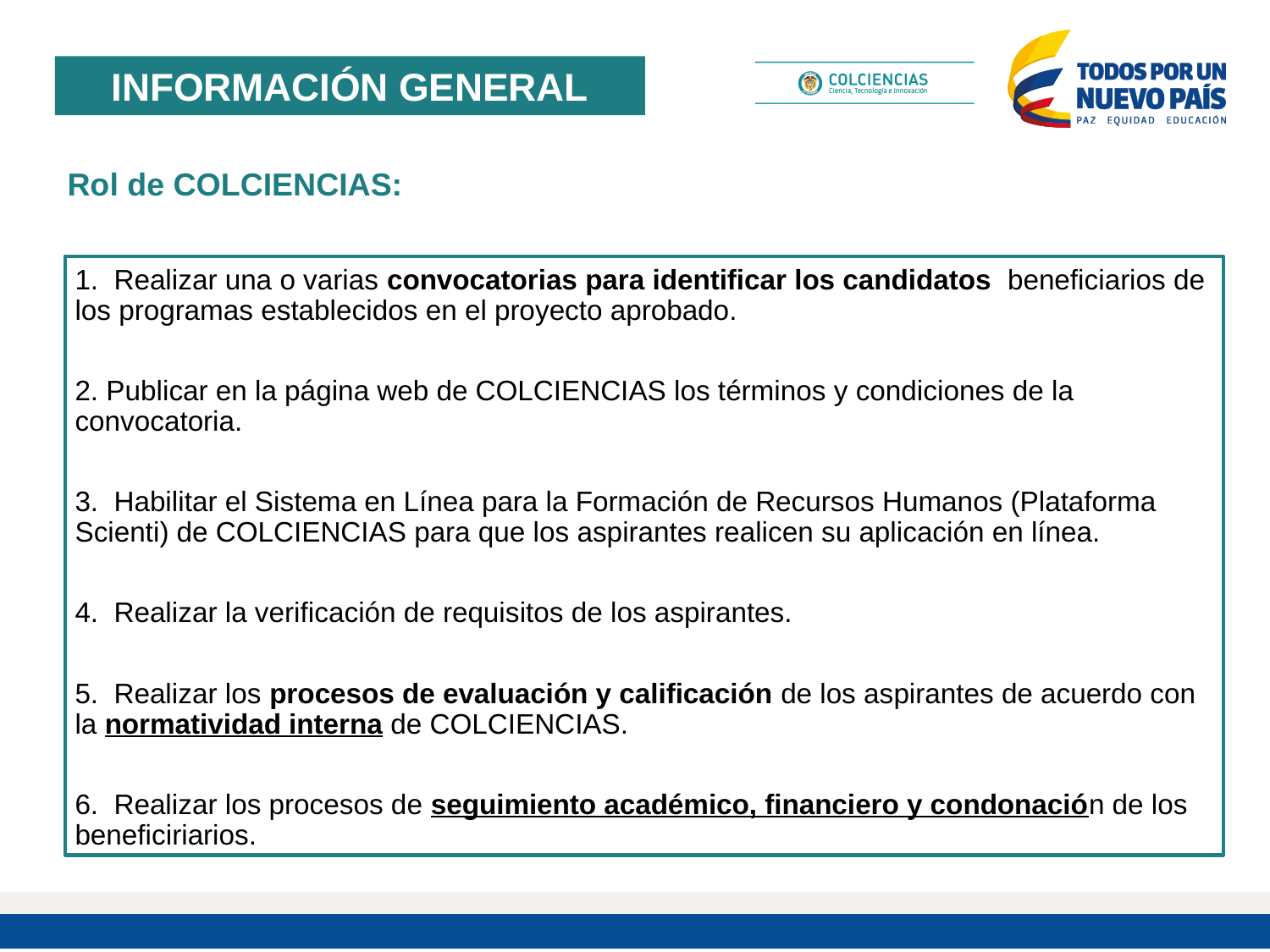

INFORMACIÓN GENERAL
Rol de COLCIENCIAS:

1.  Realizar una o varias convocatorias para identificar los candidatos  beneficiarios de los programas establecidos en el proyecto aprobado.

2. Publicar en la página web de COLCIENCIAS los términos y condiciones de la convocatoria.

3.  Habilitar el Sistema en Línea para la Formación de Recursos Humanos (Plataforma Scienti) de COLCIENCIAS para que los aspirantes realicen su aplicación en línea.

4.  Realizar la verificación de requisitos de los aspirantes.

5.  Realizar los procesos de evaluación y calificación de los aspirantes de acuerdo con la normatividad interna de COLCIENCIAS.

6.  Realizar los procesos de seguimiento académico, financiero y condonación de los beneficiriarios.